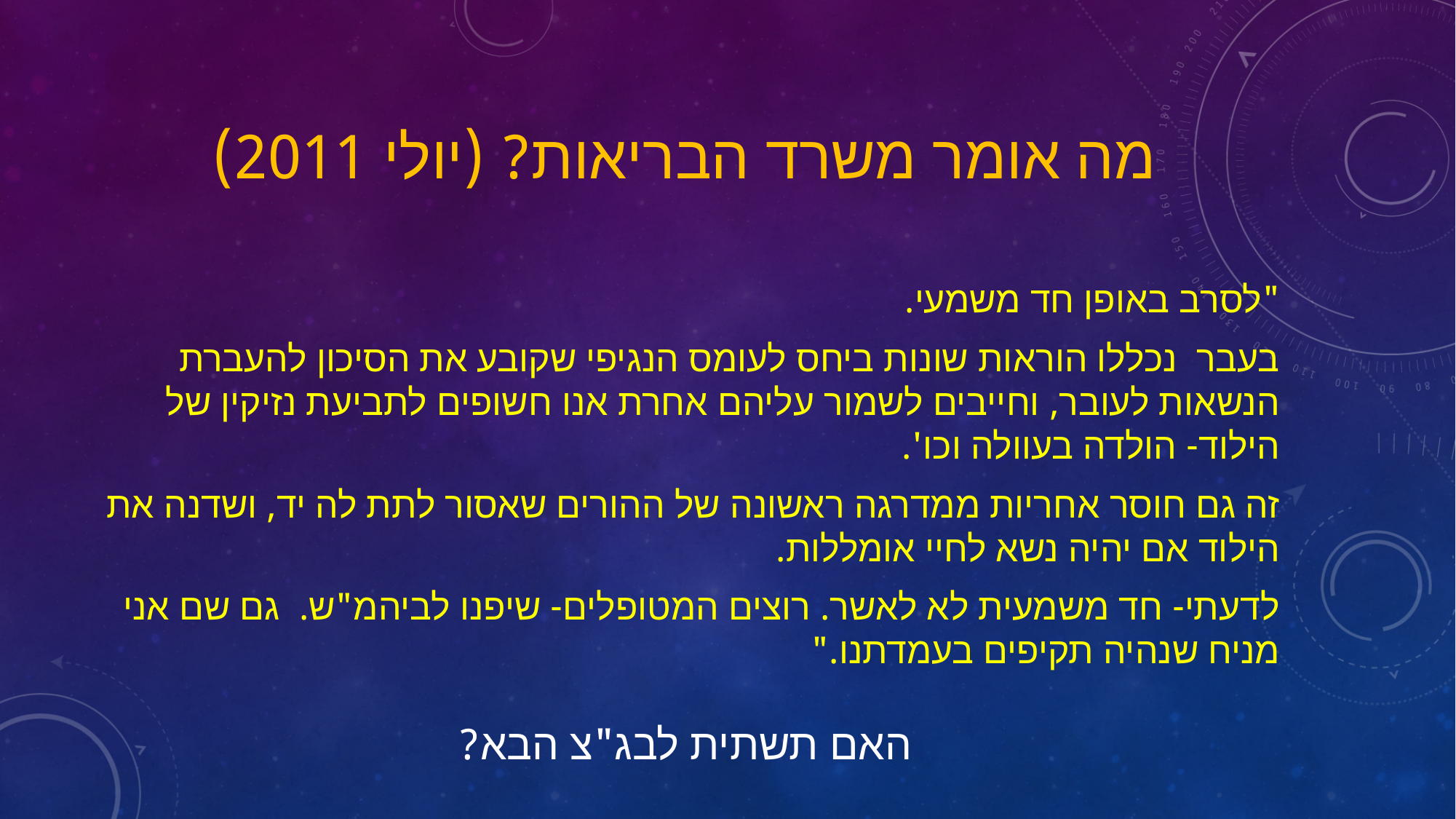

# מה אומר משרד הבריאות? (יולי 2011)
"לסרב באופן חד משמעי.
בעבר  נכללו הוראות שונות ביחס לעומס הנגיפי שקובע את הסיכון להעברת הנשאות לעובר, וחייבים לשמור עליהם אחרת אנו חשופים לתביעת נזיקין של הילוד- הולדה בעוולה וכו'.
זה גם חוסר אחריות ממדרגה ראשונה של ההורים שאסור לתת לה יד, ושדנה את הילוד אם יהיה נשא לחיי אומללות.
לדעתי- חד משמעית לא לאשר. רוצים המטופלים- שיפנו לביהמ"ש.  גם שם אני מניח שנהיה תקיפים בעמדתנו."
האם תשתית לבג"צ הבא?